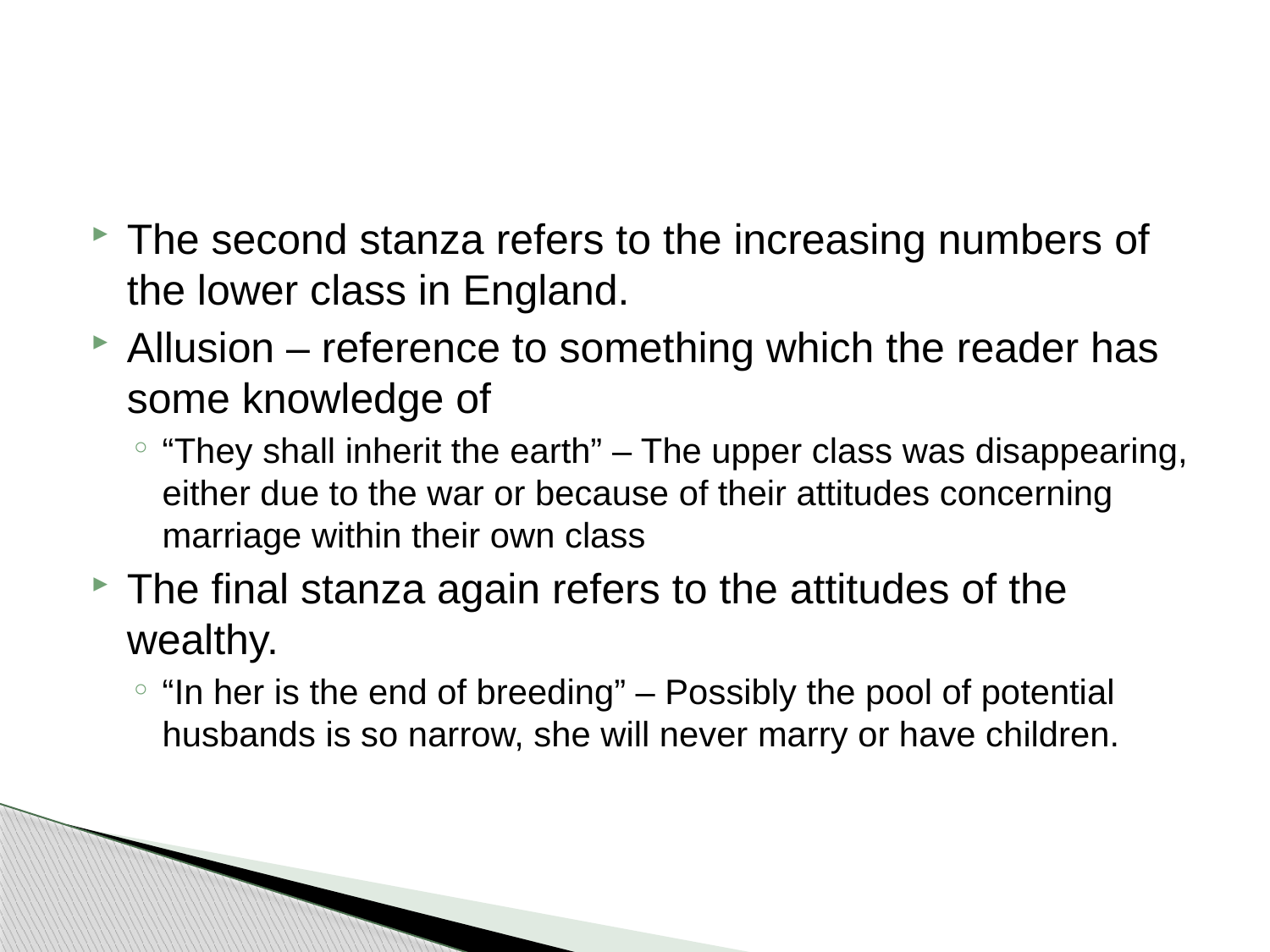

The second stanza refers to the increasing numbers of the lower class in England.
Allusion – reference to something which the reader has some knowledge of
“They shall inherit the earth” – The upper class was disappearing, either due to the war or because of their attitudes concerning marriage within their own class
The final stanza again refers to the attitudes of the wealthy.
“In her is the end of breeding” – Possibly the pool of potential husbands is so narrow, she will never marry or have children.